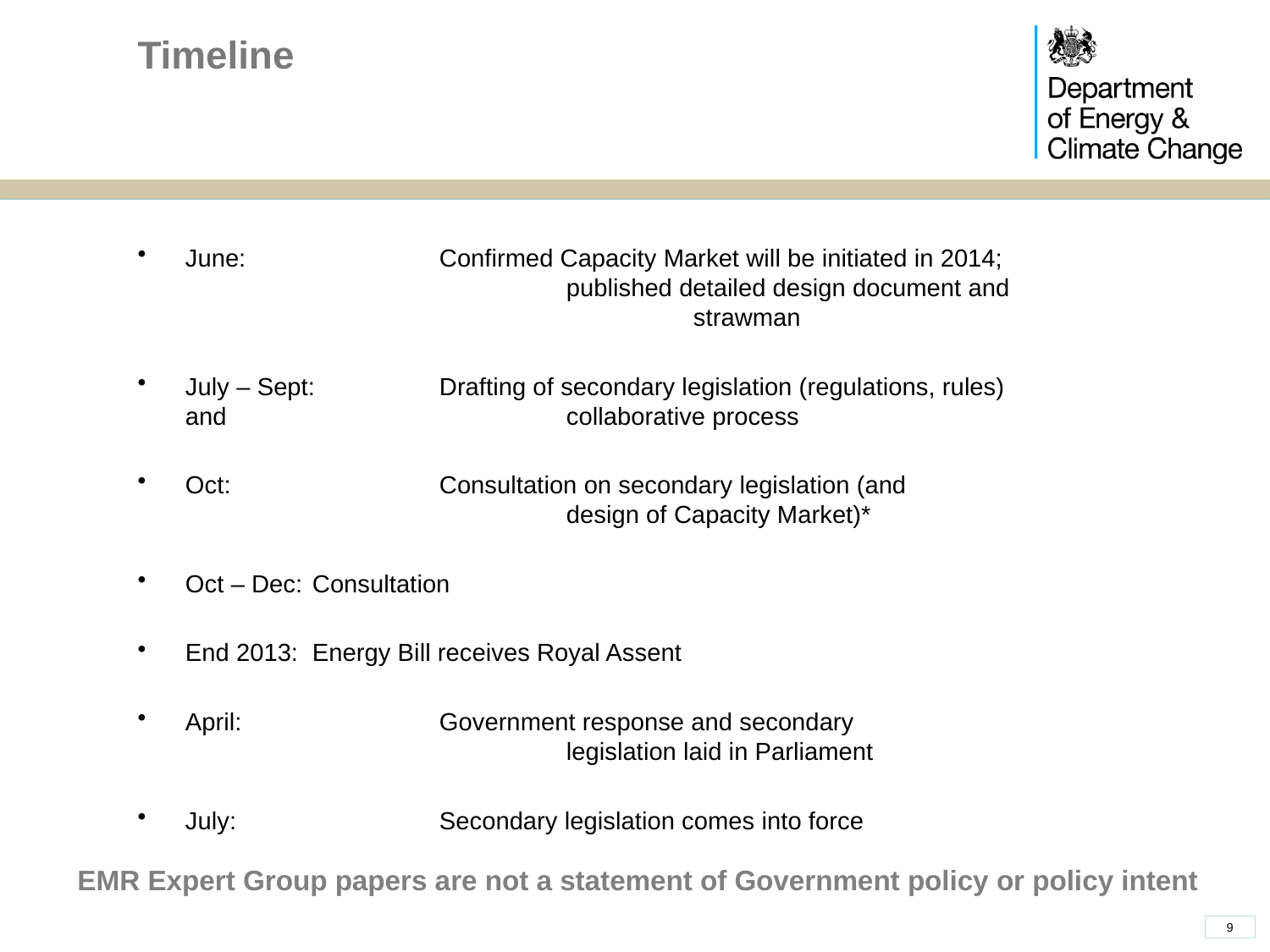

# Timeline
June:		Confirmed Capacity Market will be initiated in 2014; 			published detailed design document and 				strawman

July – Sept: 	Drafting of secondary legislation (regulations, rules) and 			collaborative process

Oct:		Consultation on secondary legislation (and 				design of Capacity Market)*

Oct – Dec:	Consultation

End 2013:	Energy Bill receives Royal Assent

April:		Government response and secondary 				legislation laid in Parliament

July:		Secondary legislation comes into force
EMR Expert Group papers are not a statement of Government policy or policy intent

9